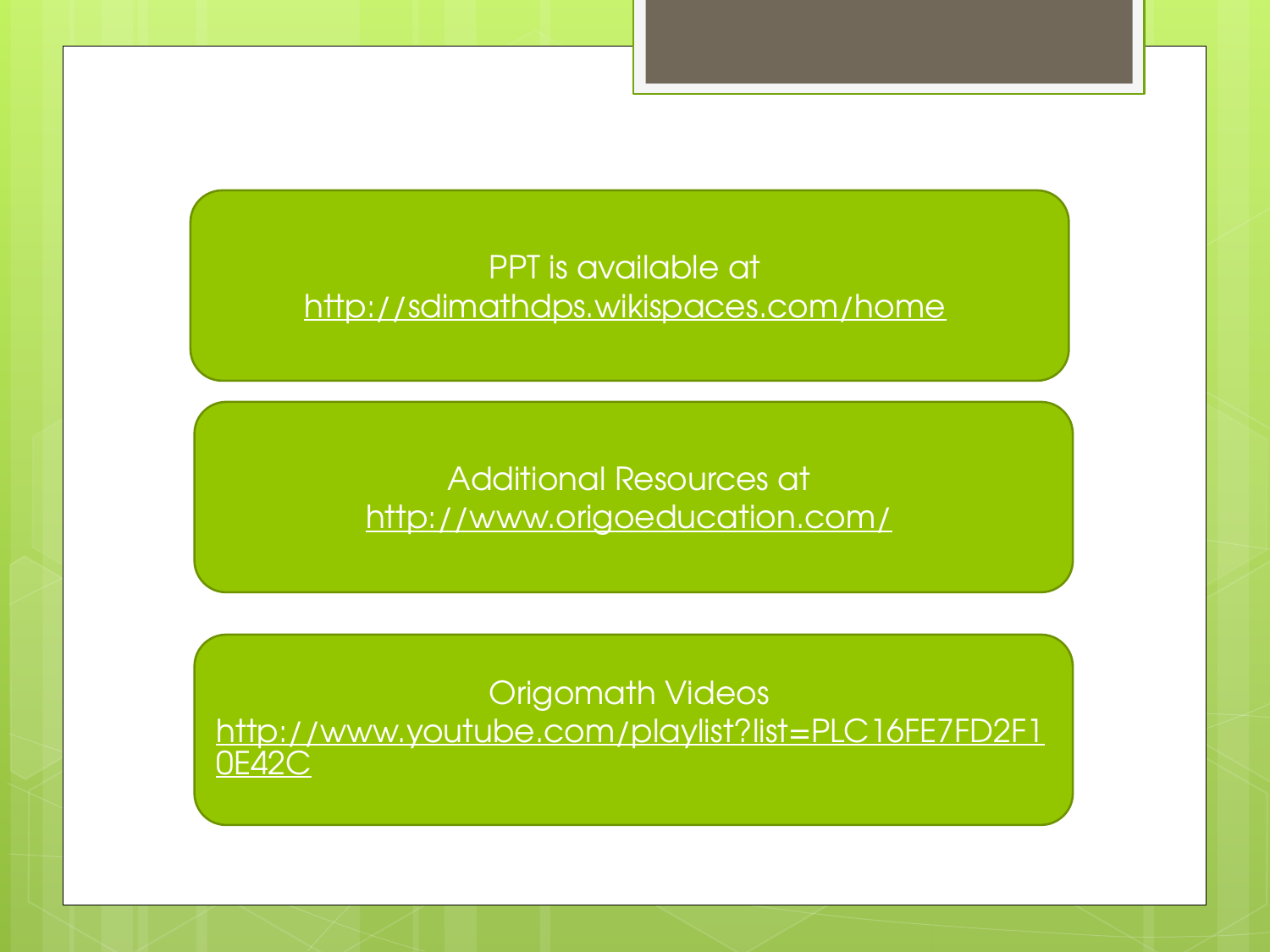

PPT is available at
http://sdimathdps.wikispaces.com/home
Additional Resources at
http://www.origoeducation.com/
Origomath Videos
http://www.youtube.com/playlist?list=PLC16FE7FD2F10E42C